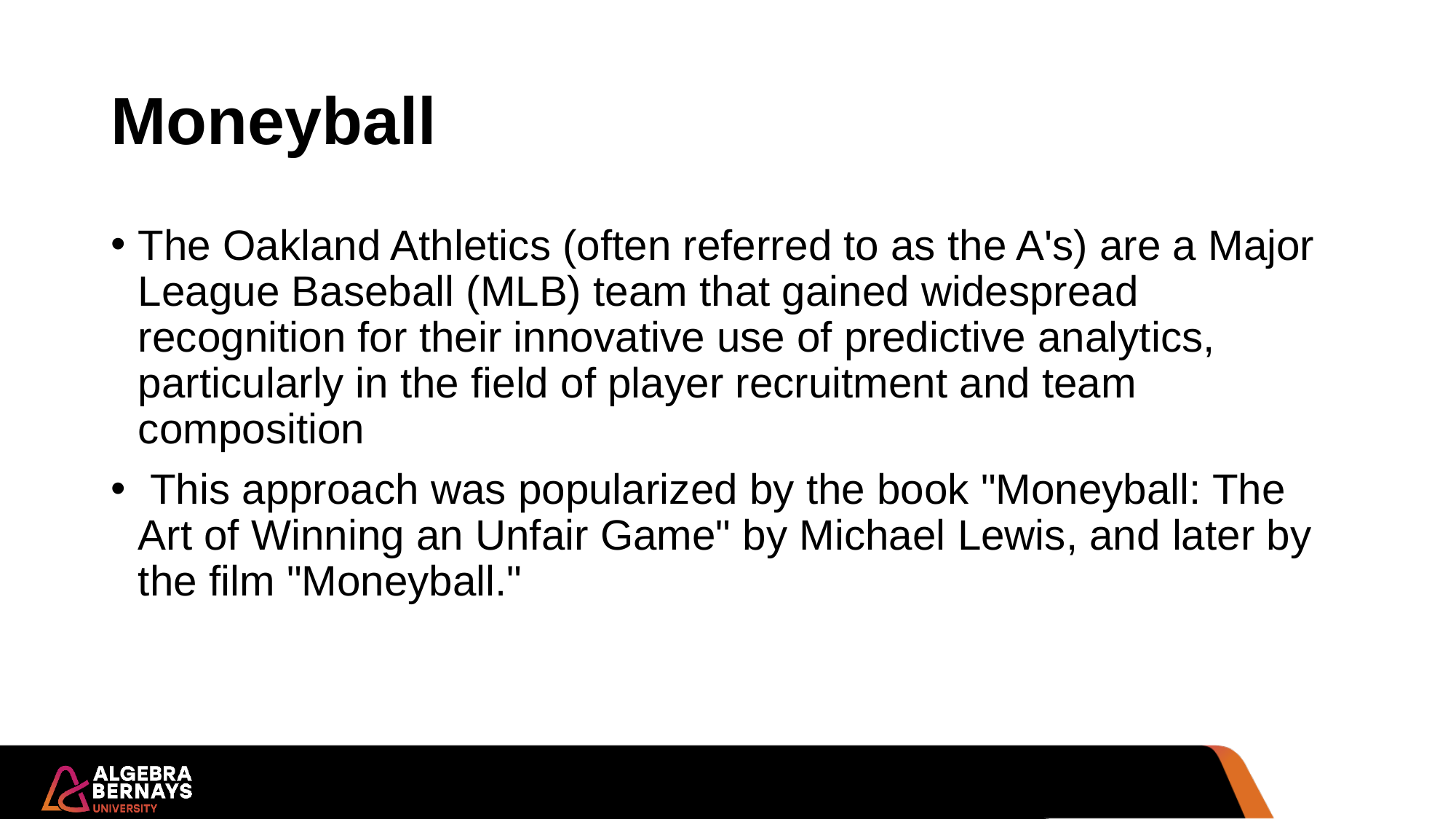

# Moneyball
The Oakland Athletics (often referred to as the A's) are a Major League Baseball (MLB) team that gained widespread recognition for their innovative use of predictive analytics, particularly in the field of player recruitment and team composition
 This approach was popularized by the book "Moneyball: The Art of Winning an Unfair Game" by Michael Lewis, and later by the film "Moneyball."